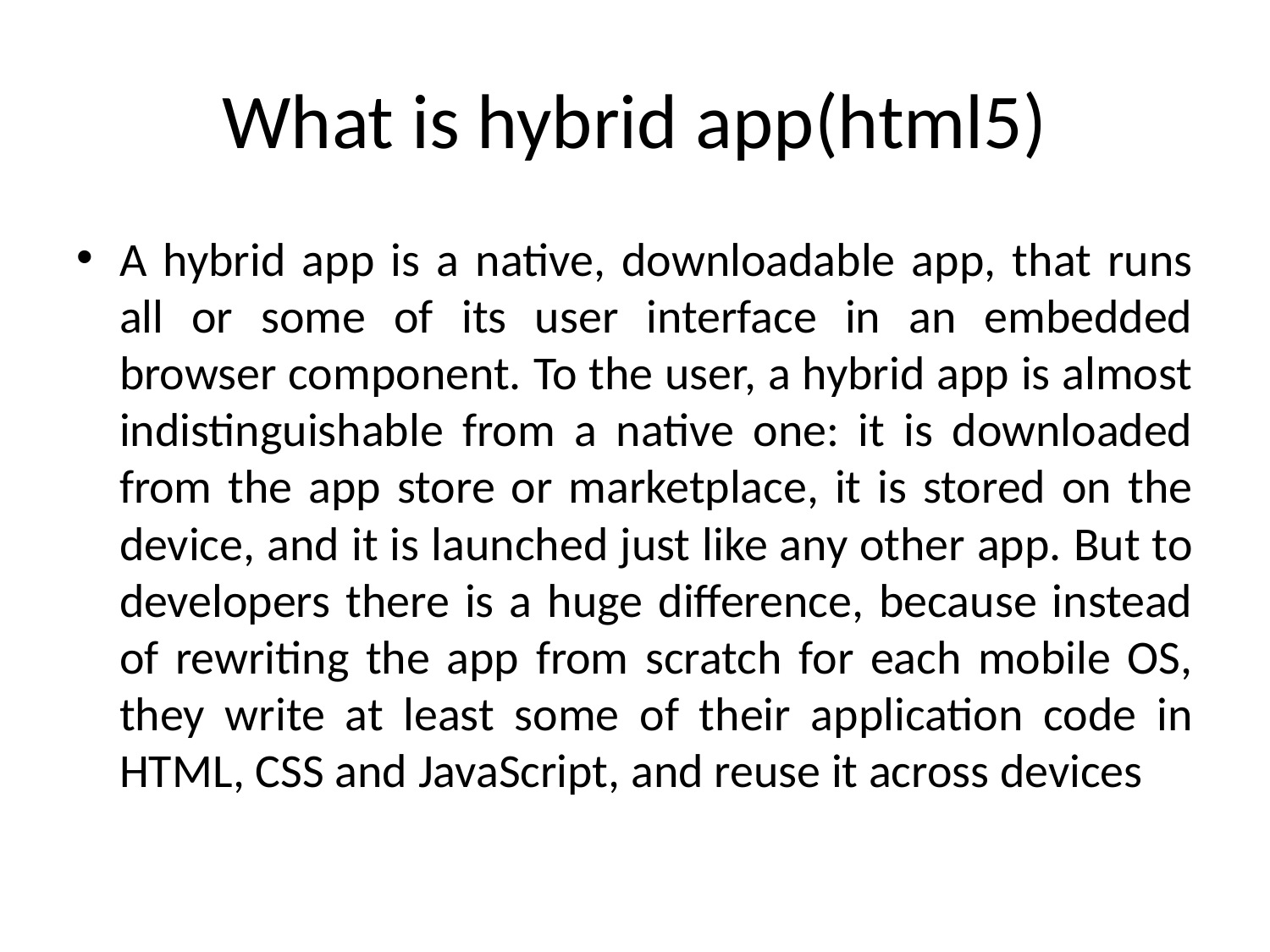

# What is hybrid app(html5)
A hybrid app is a native, downloadable app, that runs all or some of its user interface in an embedded browser component. To the user, a hybrid app is almost indistinguishable from a native one: it is downloaded from the app store or marketplace, it is stored on the device, and it is launched just like any other app. But to developers there is a huge difference, because instead of rewriting the app from scratch for each mobile OS, they write at least some of their application code in HTML, CSS and JavaScript, and reuse it across devices